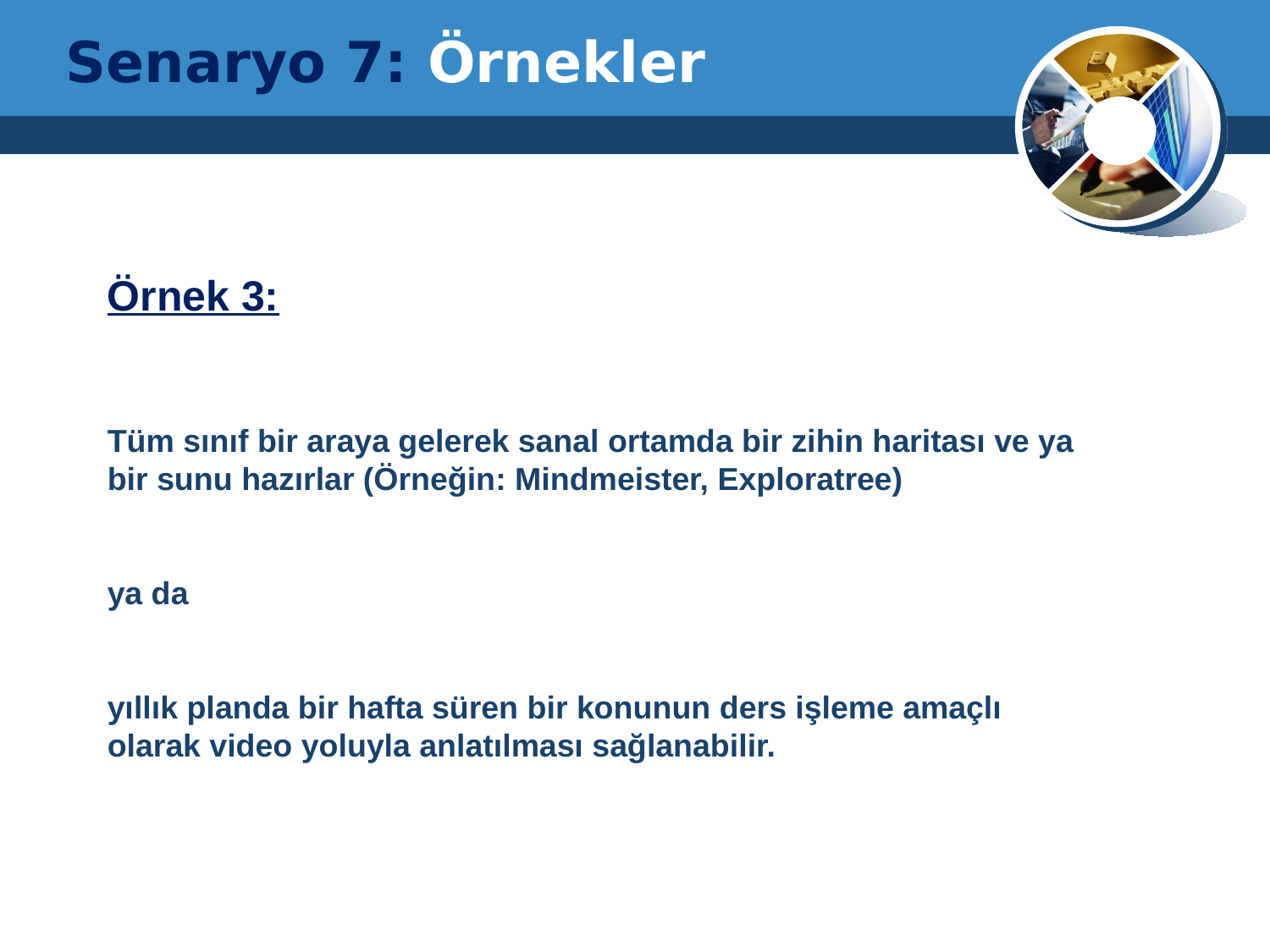

# Senaryo 7: Örnekler

Örnek 3:

Tüm sınıf bir araya gelerek sanal ortamda bir zihin haritası ve ya bir sunu hazırlar (Örneğin: Mindmeister, Exploratree)

ya da

yıllık planda bir hafta süren bir konunun ders işleme amaçlı olarak video yoluyla anlatılması sağlanabilir.